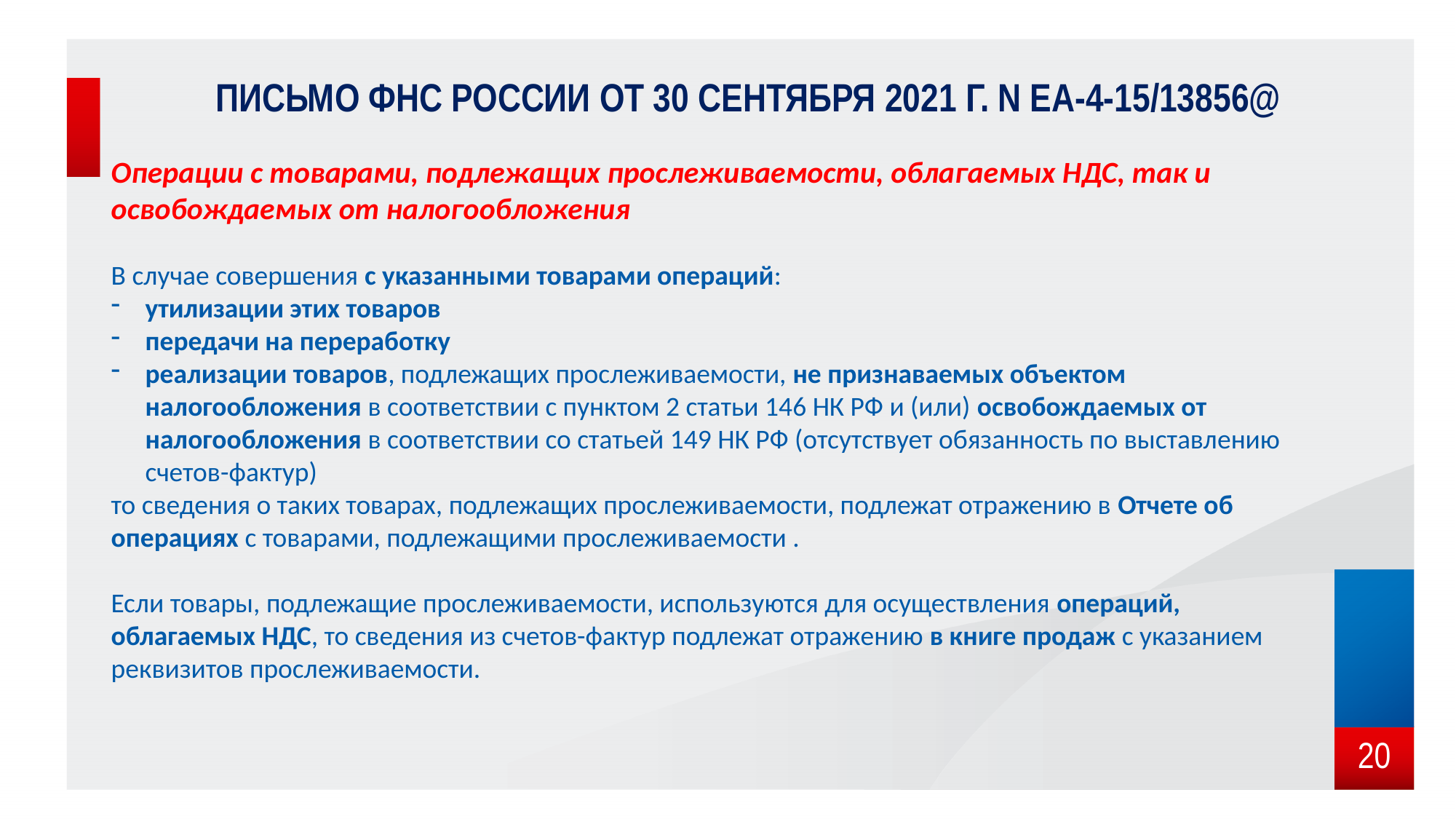

# Письмо ФНС России от 30 сентября 2021 г. N ЕА-4-15/13856@
Операции с товарами, подлежащих прослеживаемости, облагаемых НДС, так и освобождаемых от налогообложения

В случае совершения с указанными товарами операций:
утилизации этих товаров
передачи на переработку
реализации товаров, подлежащих прослеживаемости, не признаваемых объектом налогообложения в соответствии с пунктом 2 статьи 146 НК РФ и (или) освобождаемых от налогообложения в соответствии со статьей 149 НК РФ (отсутствует обязанность по выставлению счетов-фактур)
то сведения о таких товарах, подлежащих прослеживаемости, подлежат отражению в Отчете об операциях с товарами, подлежащими прослеживаемости .

Если товары, подлежащие прослеживаемости, используются для осуществления операций, облагаемых НДС, то сведения из счетов-фактур подлежат отражению в книге продаж с указанием реквизитов прослеживаемости.
20